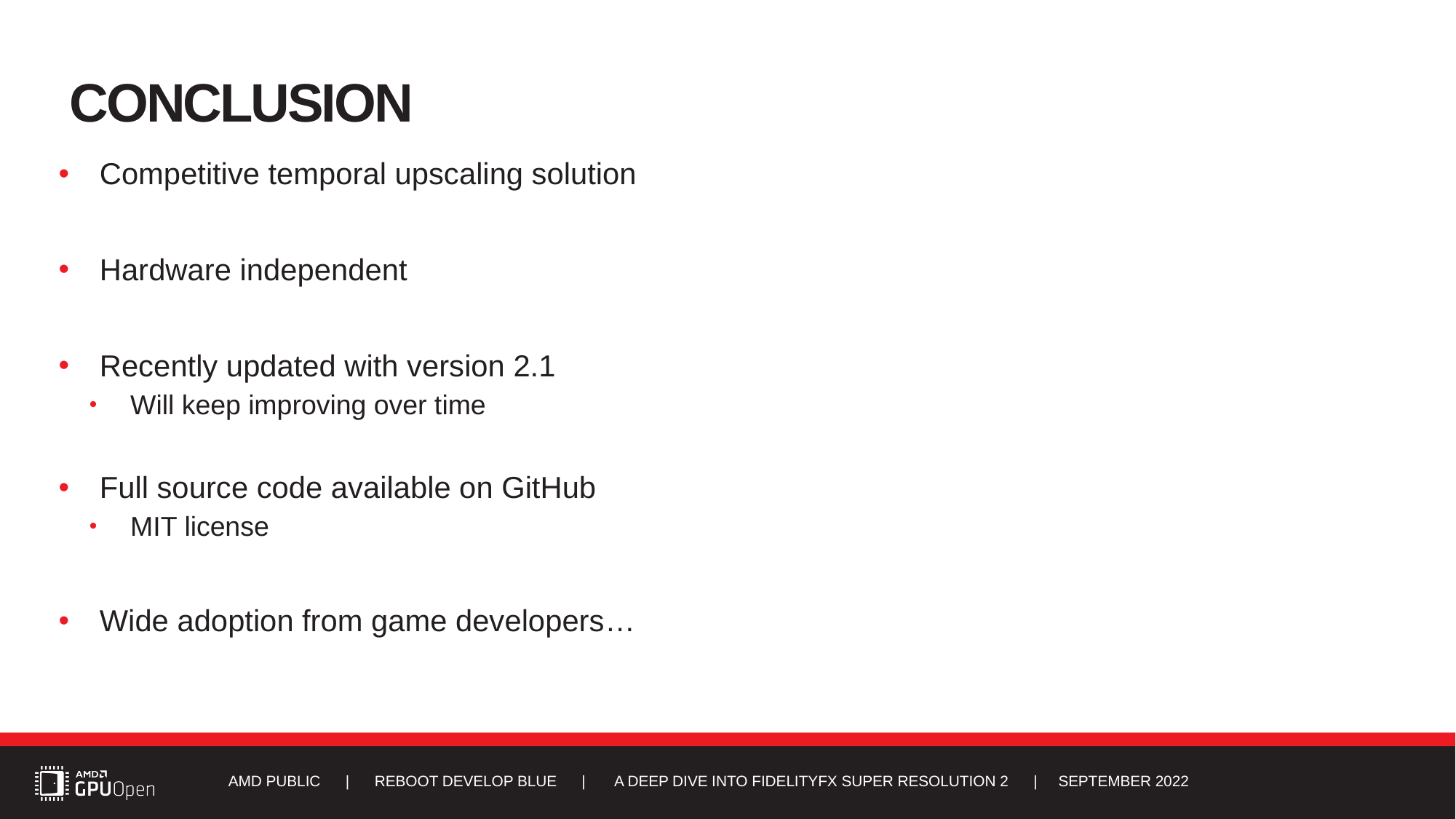

# Conclusion
Competitive temporal upscaling solution

Hardware independent

Recently updated with version 2.1
Will keep improving over time

Full source code available on GitHub
MIT license

Wide adoption from game developers…